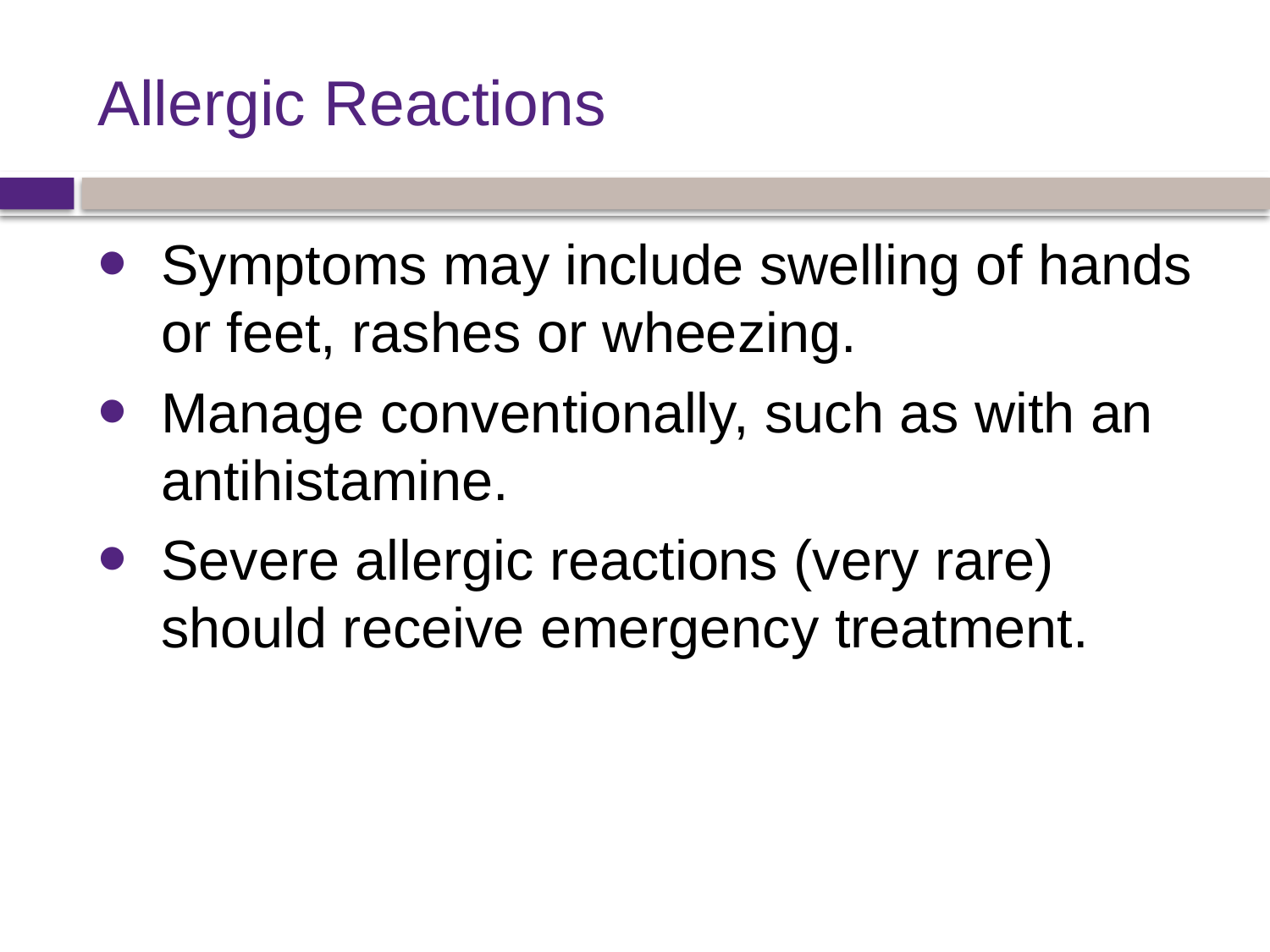

# Allergic Reactions
Symptoms may include swelling of hands or feet, rashes or wheezing.
Manage conventionally, such as with an antihistamine.
Severe allergic reactions (very rare) should receive emergency treatment.